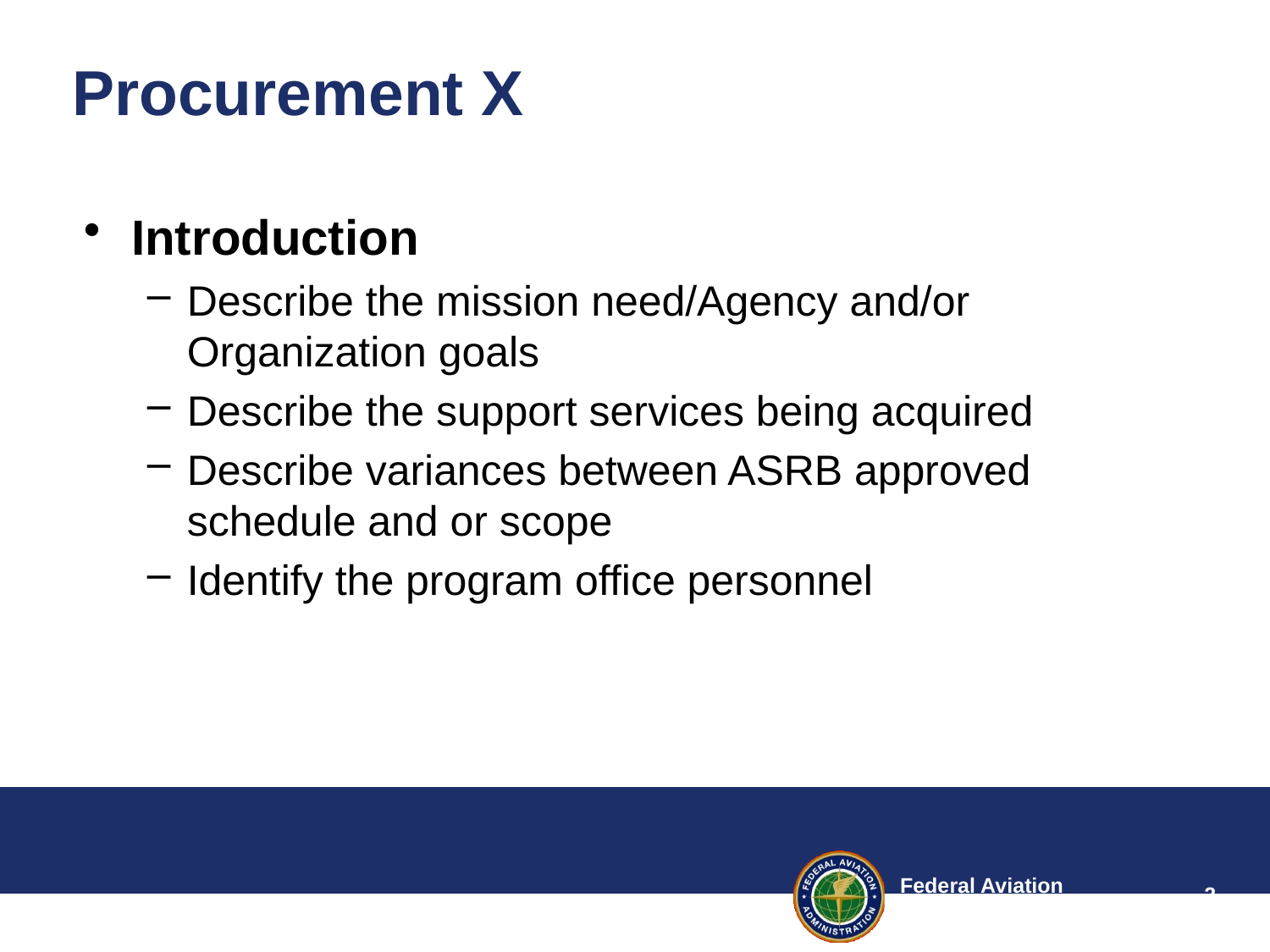

# Procurement X
Introduction
Describe the mission need/Agency and/or Organization goals
Describe the support services being acquired
Describe variances between ASRB approved schedule and or scope
Identify the program office personnel